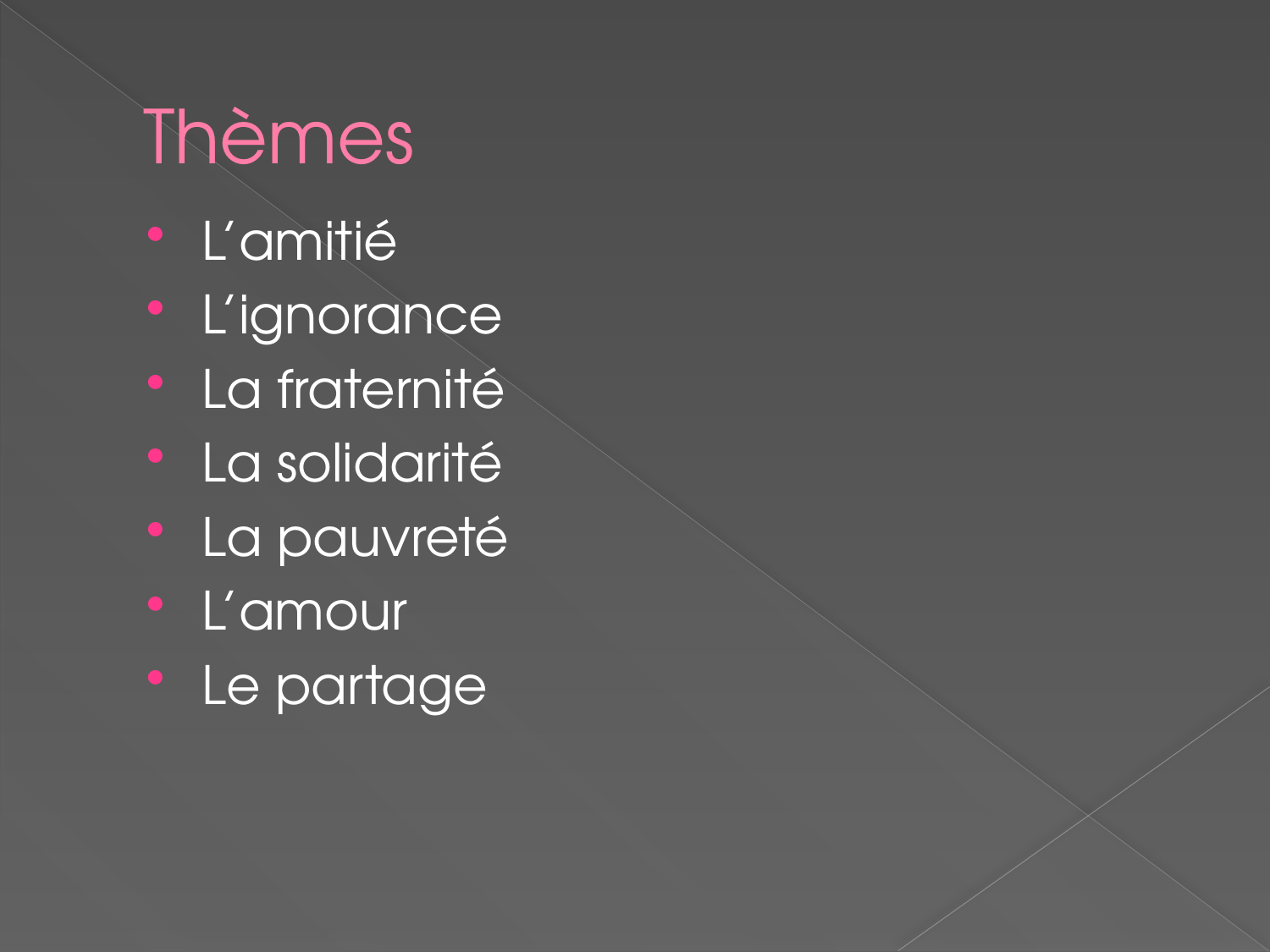

# Thèmes
L’amitié
L’ignorance
La fraternité
La solidarité
La pauvreté
L’amour
Le partage